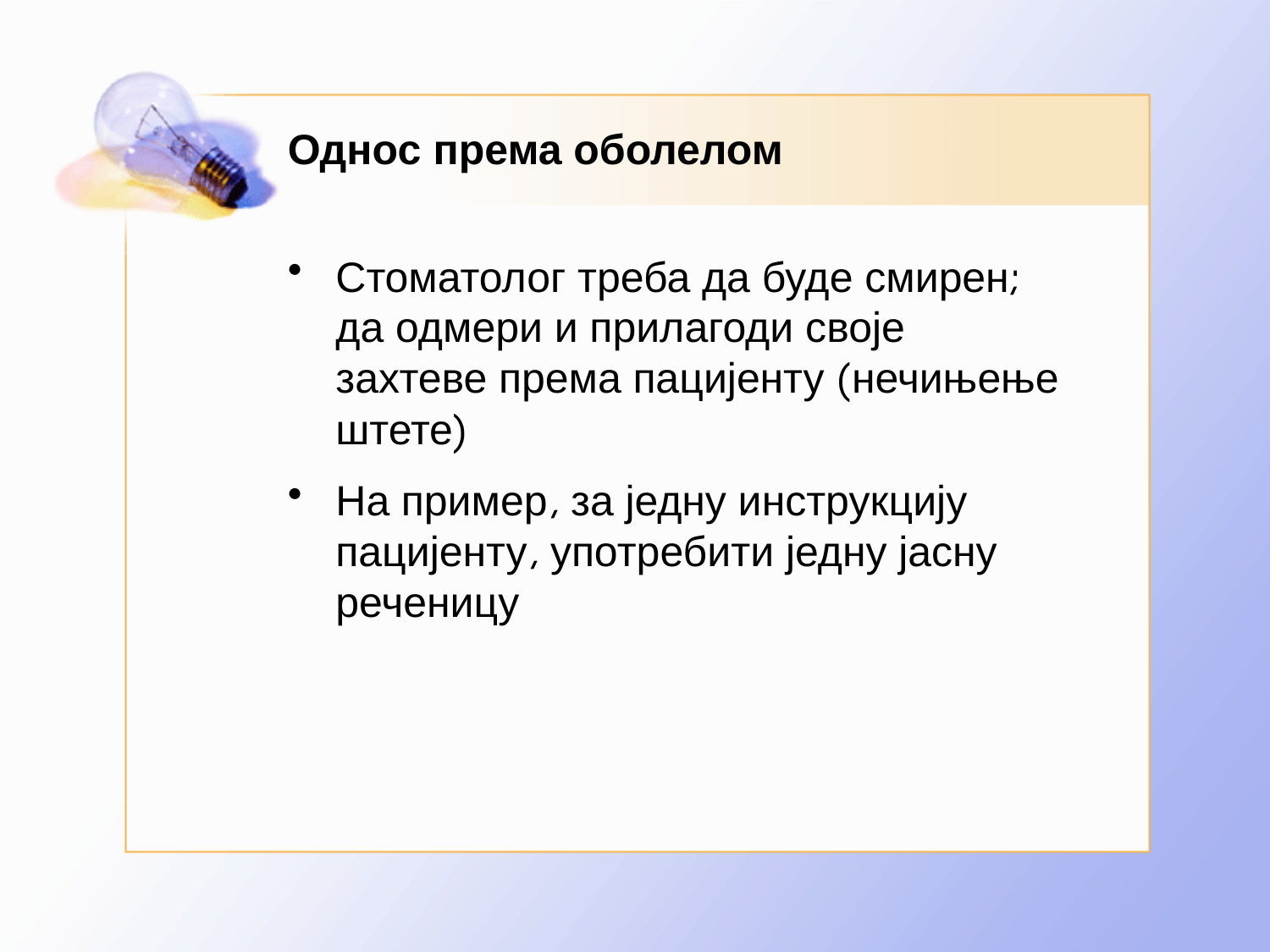

# Однос према оболелом
Стоматолог треба да буде смирен; да одмери и прилагоди своје захтеве према пацијенту (нечињење штете)
На пример, за једну инструкцију пацијенту, употребити једну јасну реченицу